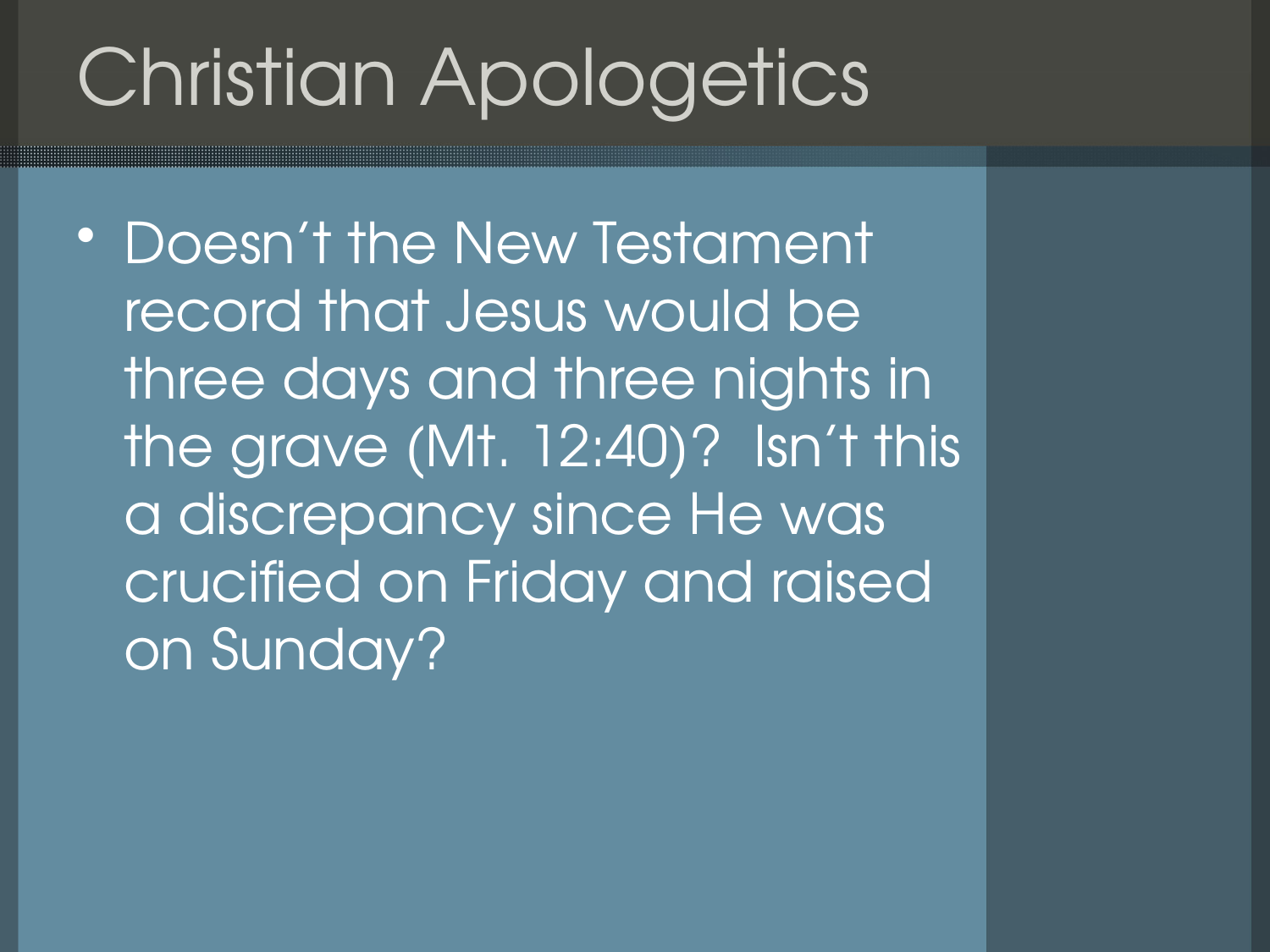

# Christian Apologetics
Doesn’t the New Testament record that Jesus would be three days and three nights in the grave (Mt. 12:40)?  Isn’t this a discrepancy since He was crucified on Friday and raised on Sunday?